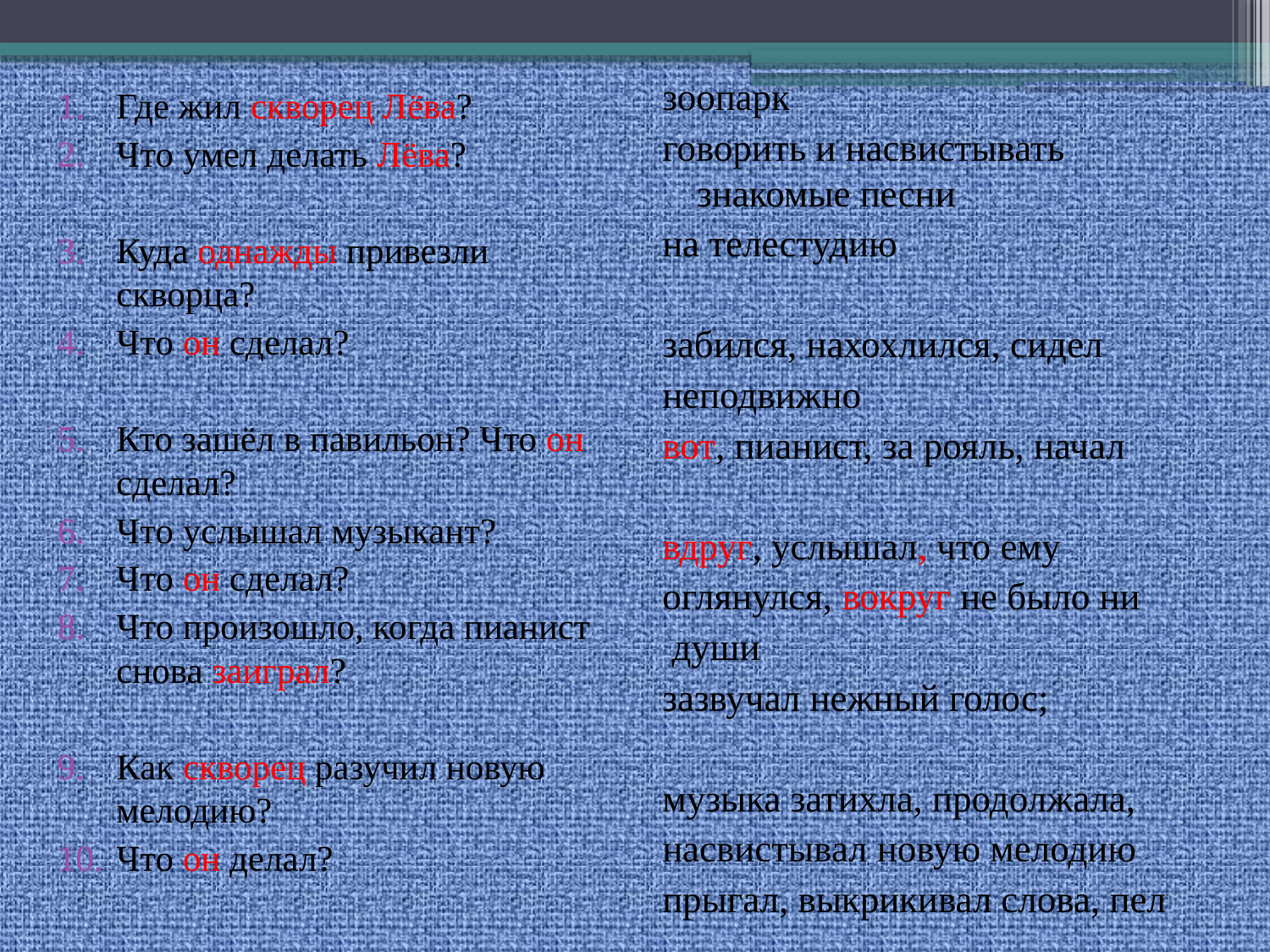

зоопарк
говорить и насвистывать знакомые песни
на телестудию

забился, нахохлился, сидел
неподвижно
вот, пианист, за рояль, начал

вдруг, услышал, что ему
оглянулся, вокруг не было ни
 души
зазвучал нежный голос;

музыка затихла, продолжала,
насвистывал новую мелодию
прыгал, выкрикивал слова, пел
Где жил скворец Лёва?
Что умел делать Лёва?

Куда однажды привезли скворца?
Что он сделал?

Кто зашёл в павильон? Что он сделал?
Что услышал музыкант?
Что он сделал?
Что произошло, когда пианист снова заиграл?

Как скворец разучил новую мелодию?
Что он делал?